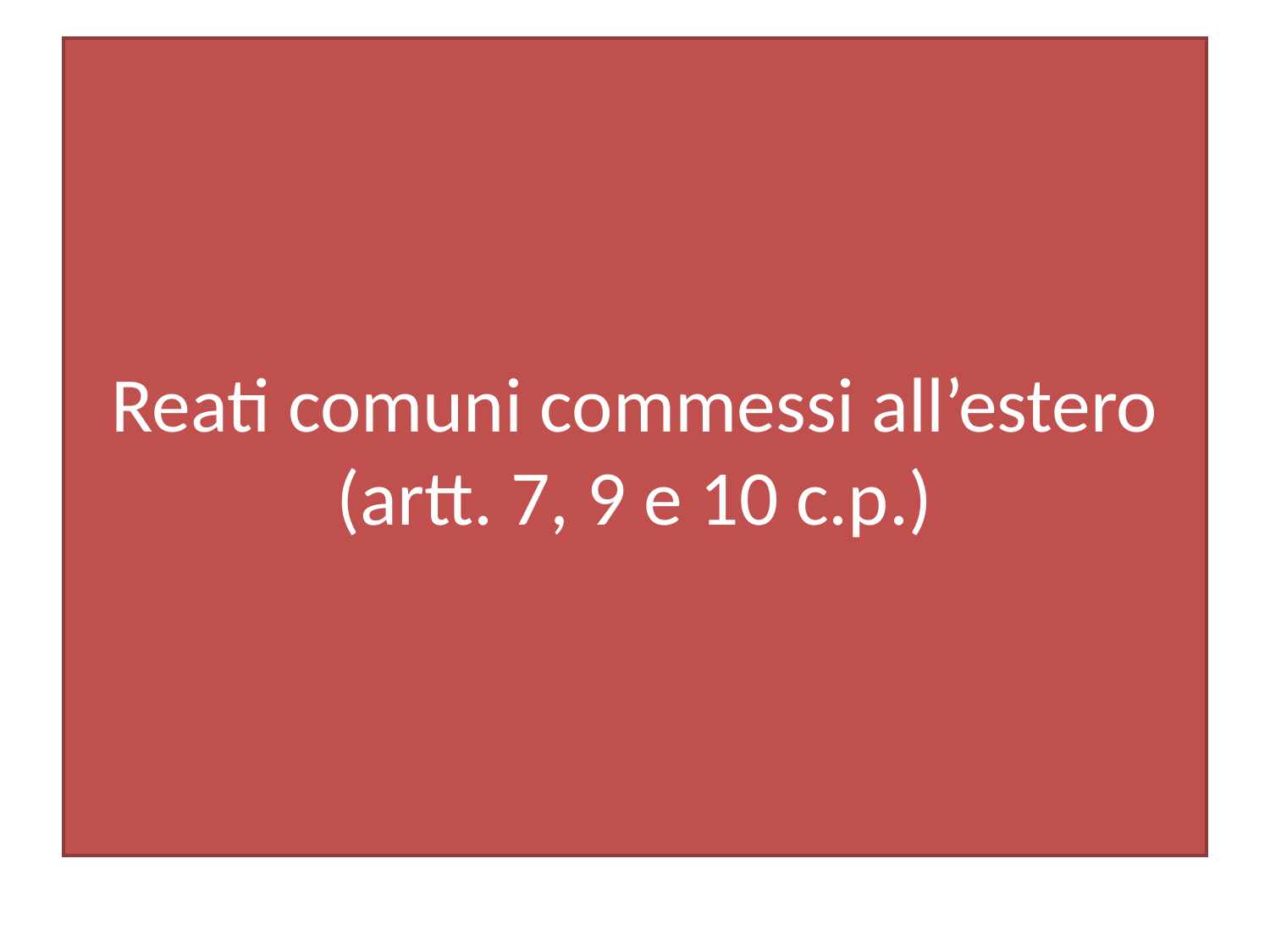

# Reati comuni commessi all’estero (artt. 7, 9 e 10 c.p.)